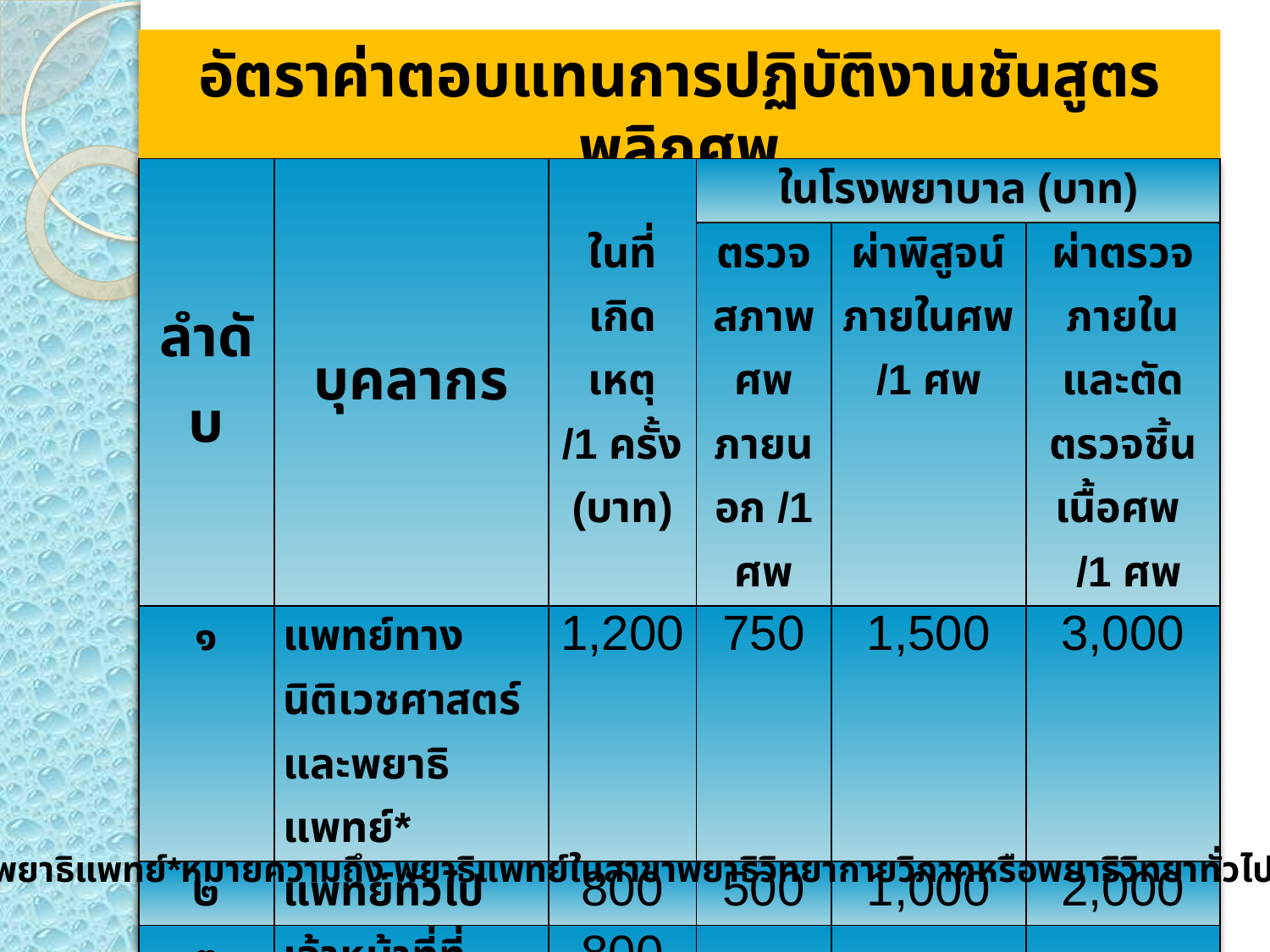

# อัตราค่าตอบแทนการปฏิบัติงานชันสูตรพลิกศพ
| ลำดับ | บุคลากร | ในที่เกิดเหตุ /1 ครั้ง (บาท) | ในโรงพยาบาล (บาท) |  |  |
| --- | --- | --- | --- | --- | --- |
|  |  |  | ตรวจสภาพศพภายนอก /1 ศพ | ผ่าพิสูจน์ภายในศพ /1 ศพ | ผ่าตรวจภายใน และตัดตรวจชิ้นเนื้อศพ /1 ศพ |
| ๑ | แพทย์ทางนิติเวชศาสตร์และพยาธิแพทย์\* | 1,200 | 750 | 1,500 | 3,000 |
| ๒ | แพทย์ทั่วไป | 800 | 500 | 1,000 | 2,000 |
| ๓ | เจ้าหน้าที่ที่ผ่านการอบรมทางนิติเวชศาสตร์ | 800 | - | - | - |
พยาธิแพทย์*หมายความถึง พยาธิแพทย์ในสาขาพยาธิวิทยากายวิภาคหรือพยาธิวิทยาทั่วไป